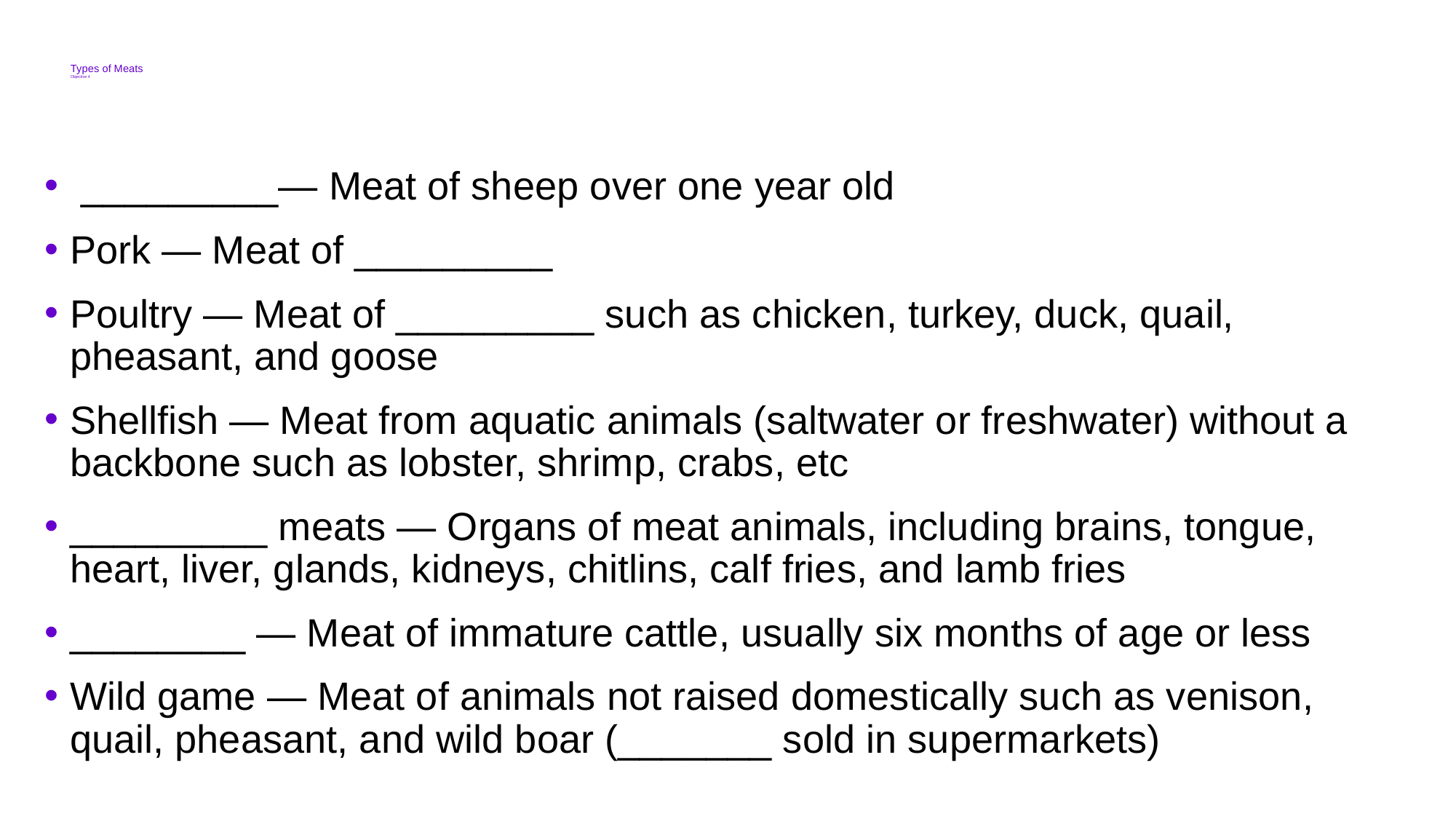

# Types of Meats Objective 4
 _________— Meat of sheep over one year old
Pork — Meat of _________
Poultry — Meat of _________ such as chicken, turkey, duck, quail, pheasant, and goose
Shellfish — Meat from aquatic animals (saltwater or freshwater) without a backbone such as lobster, shrimp, crabs, etc
_________ meats — Organs of meat animals, including brains, tongue, heart, liver, glands, kidneys, chitlins, calf fries, and lamb fries
________ — Meat of immature cattle, usually six months of age or less
Wild game — Meat of animals not raised domestically such as venison, quail, pheasant, and wild boar (_______ sold in supermarkets)